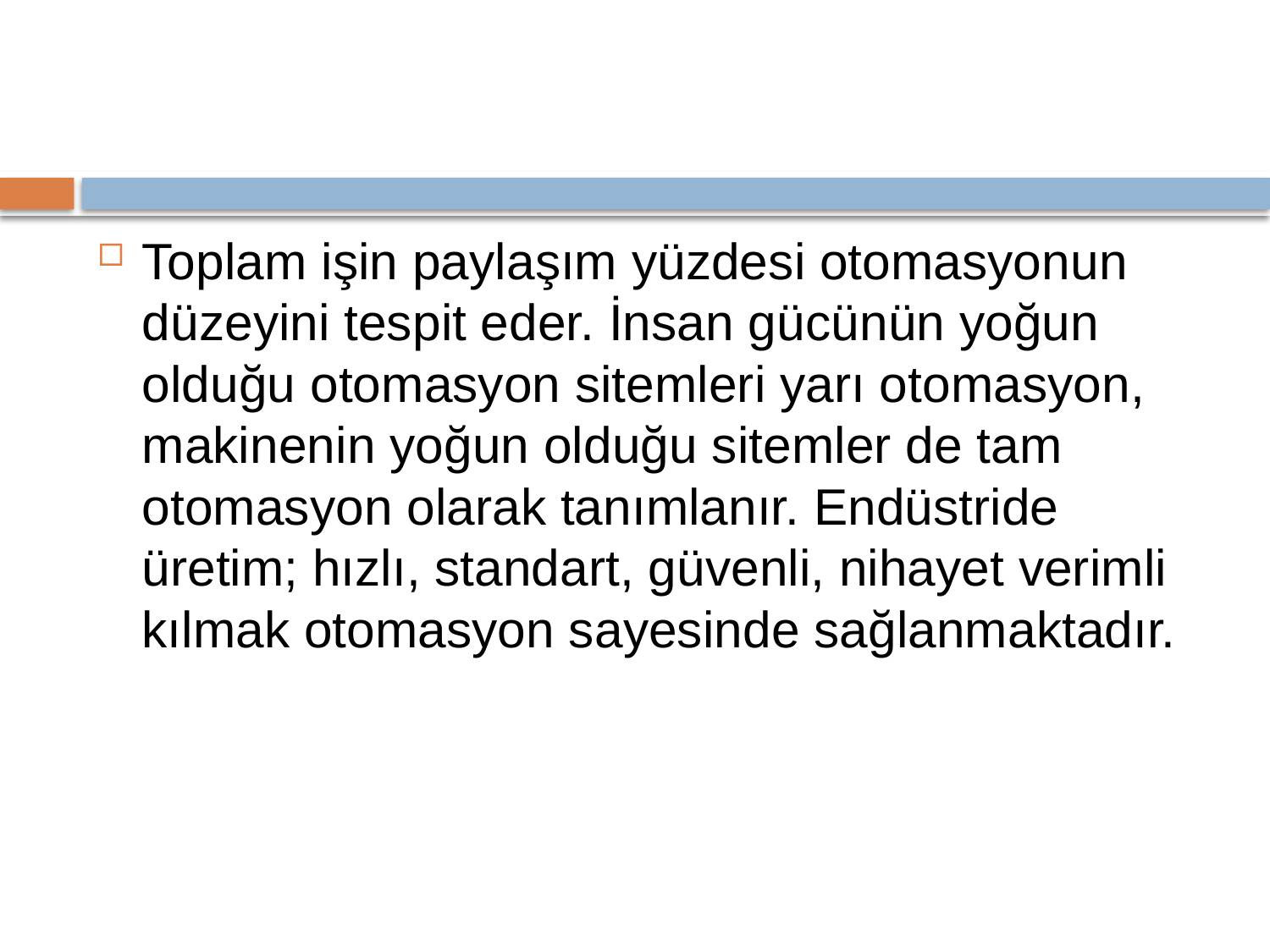

#
Toplam işin paylaşım yüzdesi otomasyonun düzeyini tespit eder. İnsan gücünün yoğun olduğu otomasyon sitemleri yarı otomasyon, makinenin yoğun olduğu sitemler de tam otomasyon olarak tanımlanır. Endüstride üretim; hızlı, standart, güvenli, nihayet verimli kılmak otomasyon sayesinde sağlanmaktadır.